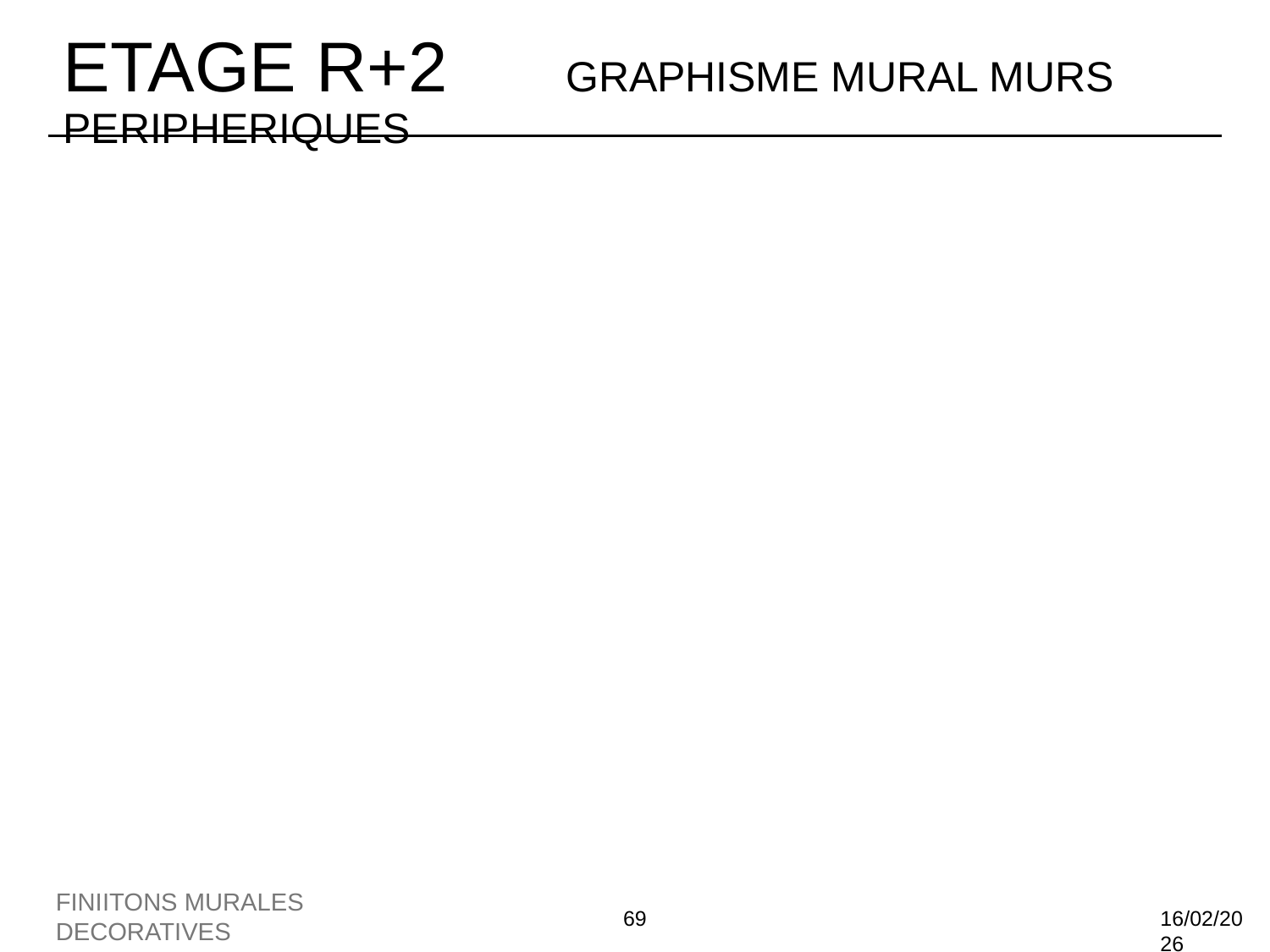

# ETAGE R+2      GRAPHISME MURAL MURS PERIPHERIQUES

FINIITONS MURALES DECORATIVES